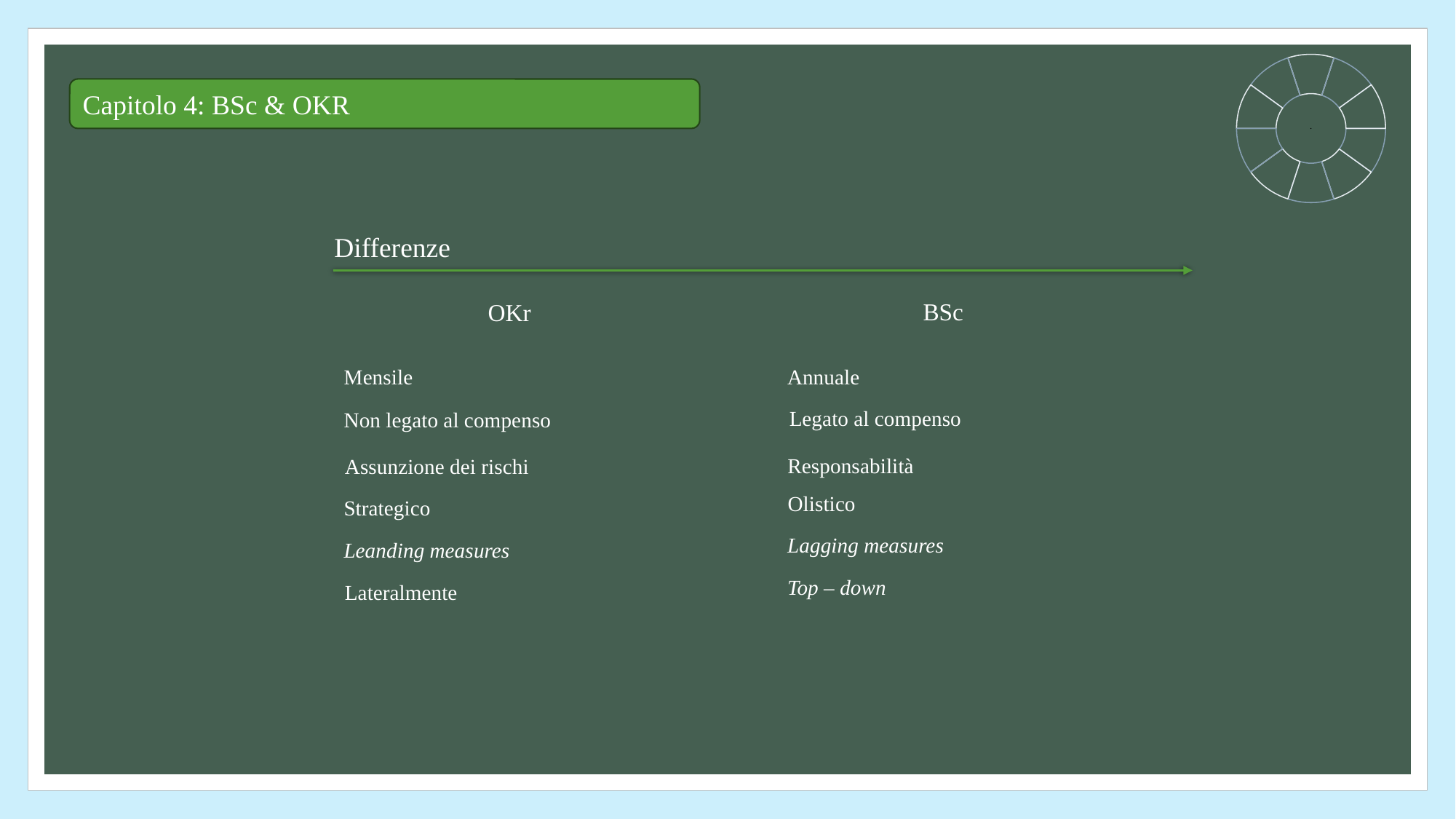

Capitolo 4: BSc & OKR
Differenze
BSc
OKr
Mensile
Annuale
Legato al compenso
Non legato al compenso
Responsabilità
Assunzione dei rischi
Olistico
Strategico
Lagging measures
Leanding measures
Top – down
Lateralmente